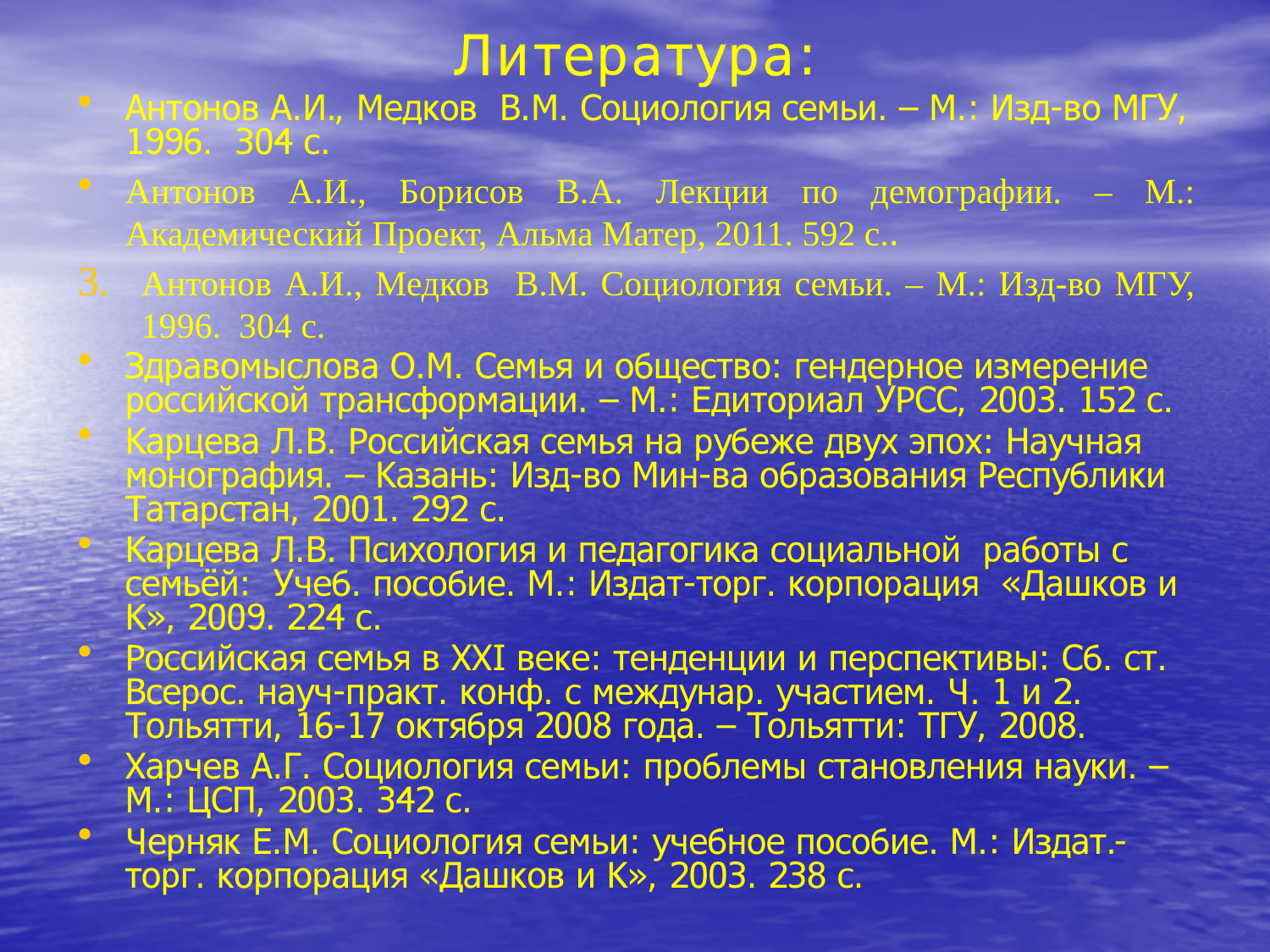

Литература:
Антонов А.И., Медков  В.М. Социология семьи. – М.: Изд-во МГУ, 1996.  304 с.
Антонов А.И., Борисов В.А. Лекции по демографии. – М.: Академический Проект, Альма Матер, 2011. 592 с..
Антонов А.И., Медков  В.М. Социология семьи. – М.: Изд-во МГУ, 1996.  304 с.
Здравомыслова О.М. Семья и общество: гендерное измерение российской трансформации. – М.: Едиториал УРСС, 2003. 152 с.
Карцева Л.В. Российская семья на рубеже двух эпох: Научная монография. – Казань: Изд-во Мин-ва образования Республики Татарстан, 2001. 292 с.
Карцева Л.В. Психология и педагогика социальной  работы с семьёй:  Учеб. пособие. М.: Издат-торг. корпорация  «Дашков и К», 2009. 224 с.
Российская семья в ХХI веке: тенденции и перспективы: Сб. ст. Всерос. науч-практ. конф. с междунар. участием. Ч. 1 и 2. Тольятти, 16-17 октября 2008 года. – Тольятти: ТГУ, 2008.
Харчев А.Г. Социология семьи: проблемы становления науки. – М.: ЦСП, 2003. 342 с.
Черняк Е.М. Социология семьи: учебное пособие. М.: Издат.-торг. корпорация «Дашков и К», 2003. 238 с.